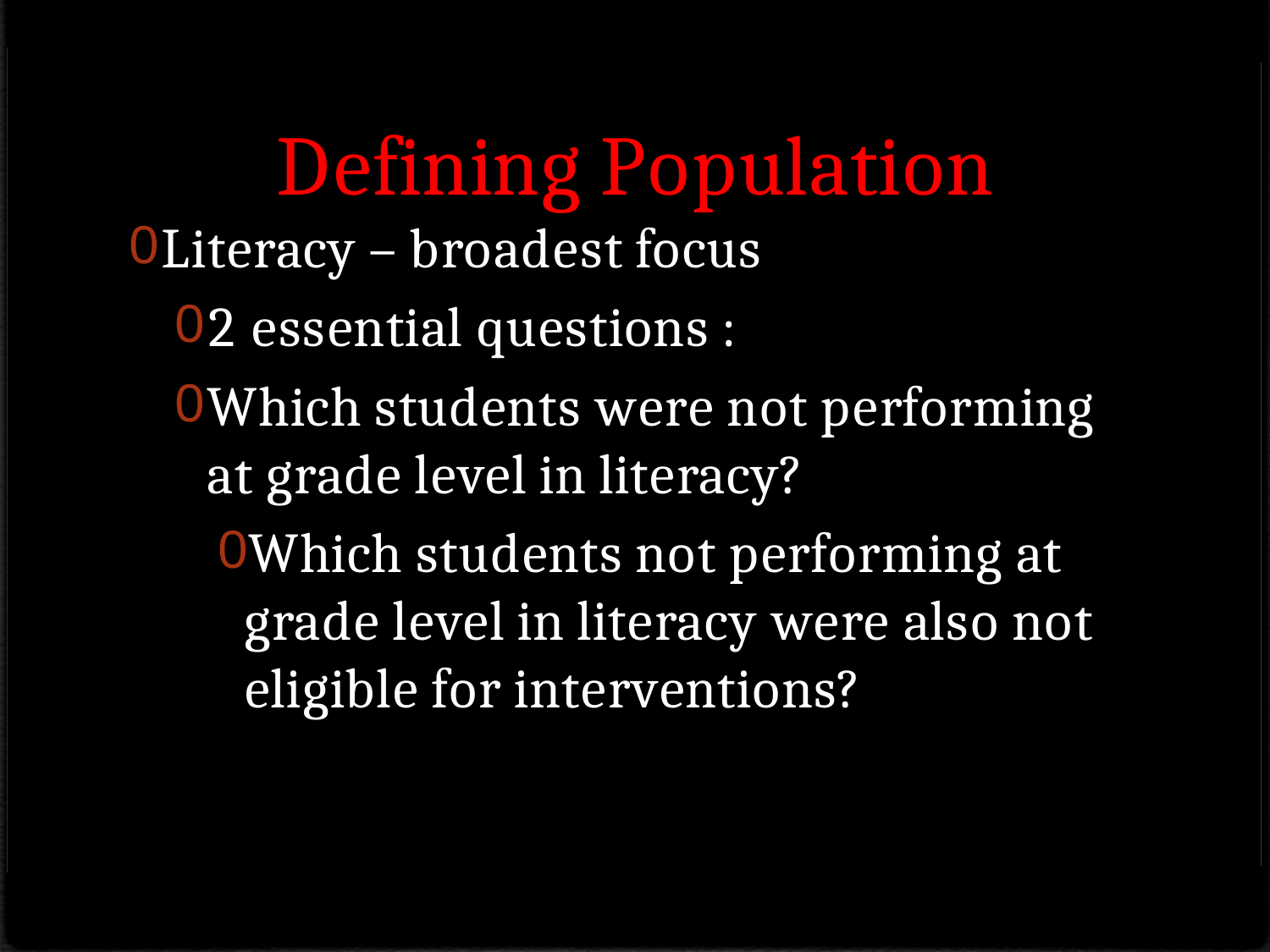

# Defining Population
Literacy – broadest focus
2 essential questions :
Which students were not performing at grade level in literacy?
Which students not performing at grade level in literacy were also not eligible for interventions?